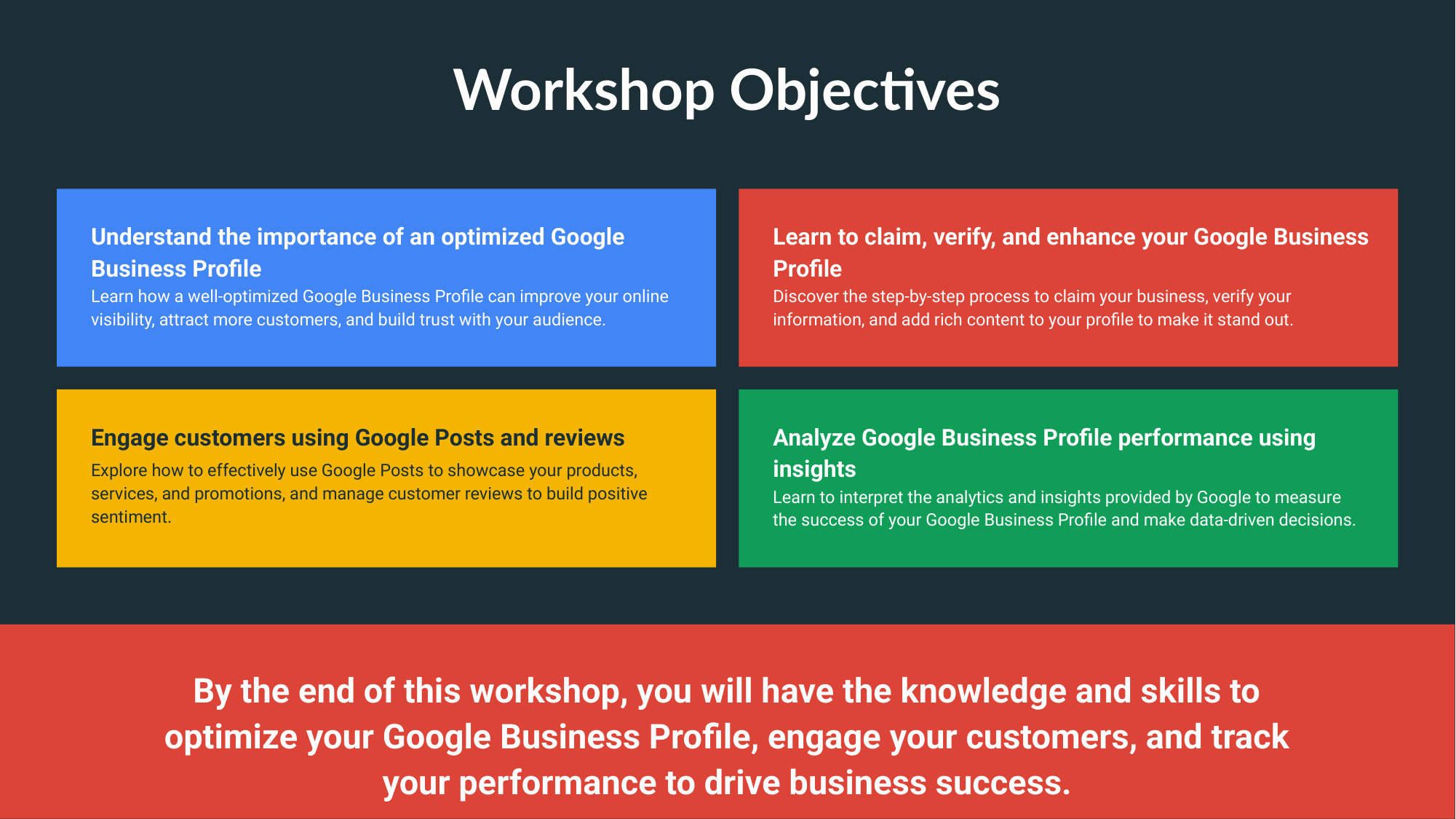

Workshop Objectives

Learn to claim, verify, and enhance your Google Business Profile
Understand the importance of an optimized Google Business Profile
Discover the step-by-step process to claim your business, verify your information, and add rich content to your profile to make it stand out.
Learn how a well-optimized Google Business Profile can improve your online visibility, attract more customers, and build trust with your audience.

Analyze Google Business Profile performance using insights
Engage customers using Google Posts and reviews
Explore how to effectively use Google Posts to showcase your products, services, and promotions, and manage customer reviews to build positive sentiment.
Learn to interpret the analytics and insights provided by Google to measure the success of your Google Business Profile and make data-driven decisions.

By the end of this workshop, you will have the knowledge and skills to optimize your Google Business Profile, engage your customers, and track your performance to drive business success.